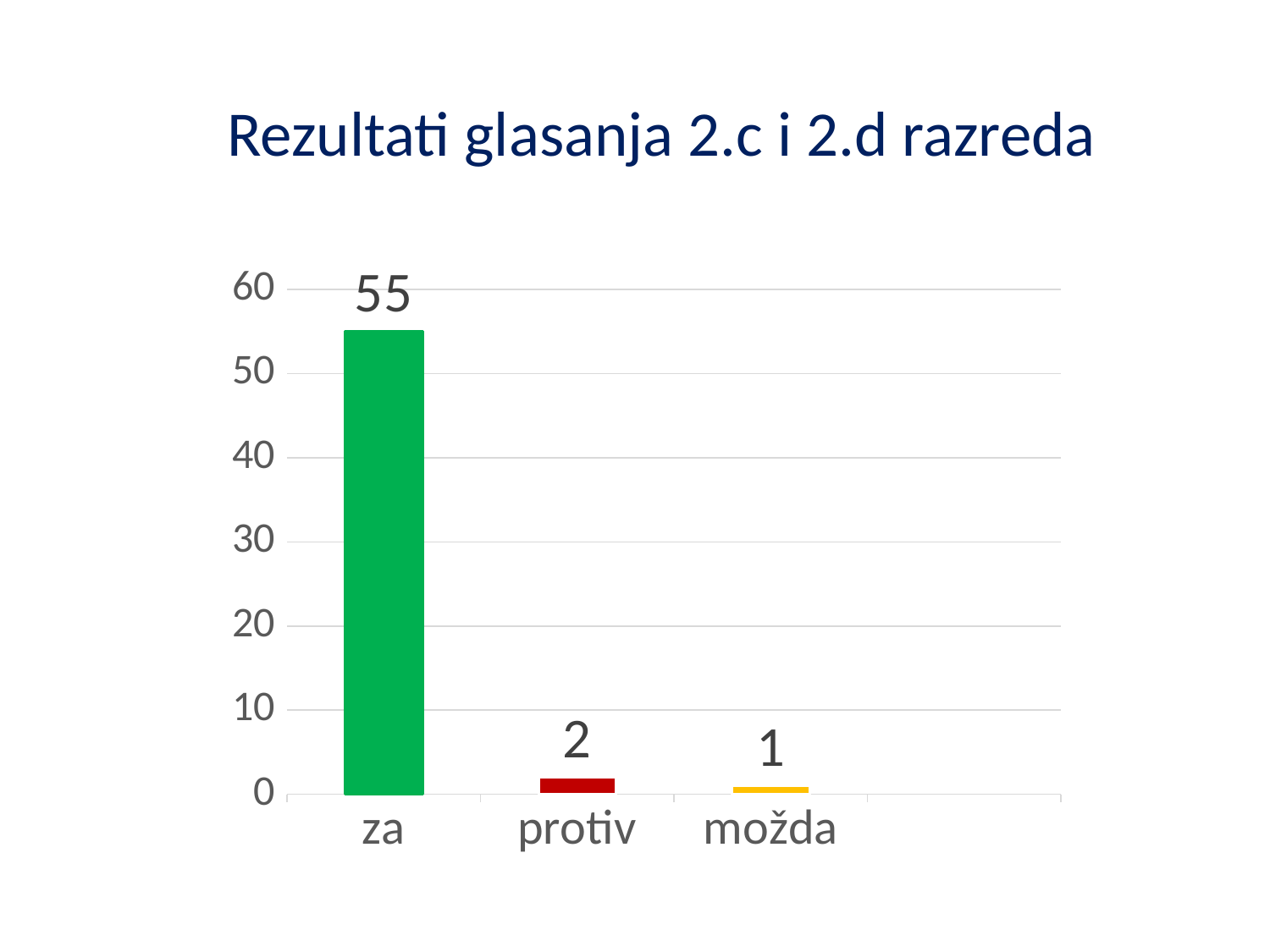

Rezultati glasanja 2.c i 2.d razreda

### Chart

| Category | Prodaja |
|---|---|
| za | 55.0 |
| protiv | 2.0 |
| možda | 1.0 |